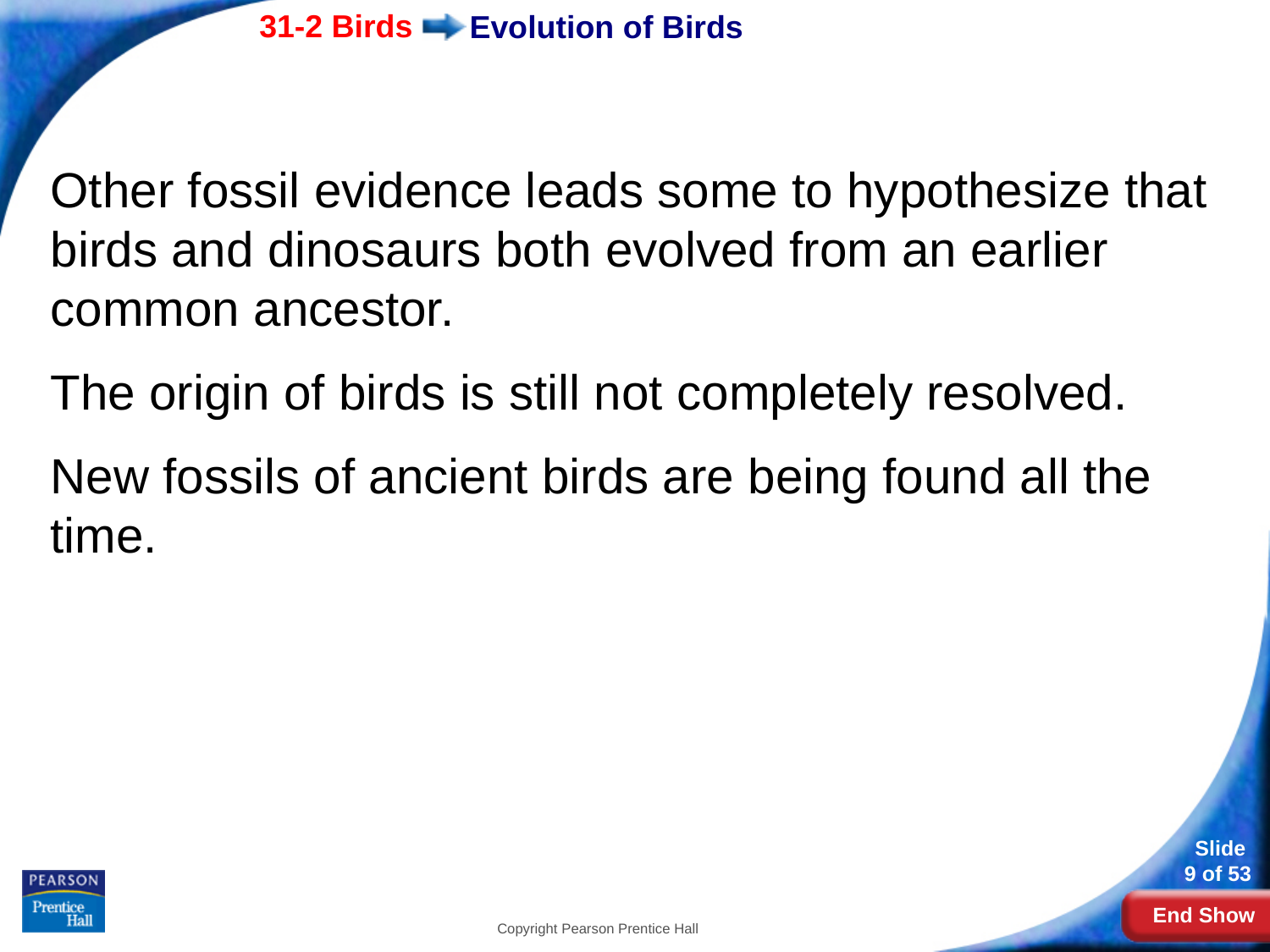

# Evolution of Birds
Other fossil evidence leads some to hypothesize that birds and dinosaurs both evolved from an earlier common ancestor.
The origin of birds is still not completely resolved.
New fossils of ancient birds are being found all the time.
Copyright Pearson Prentice Hall